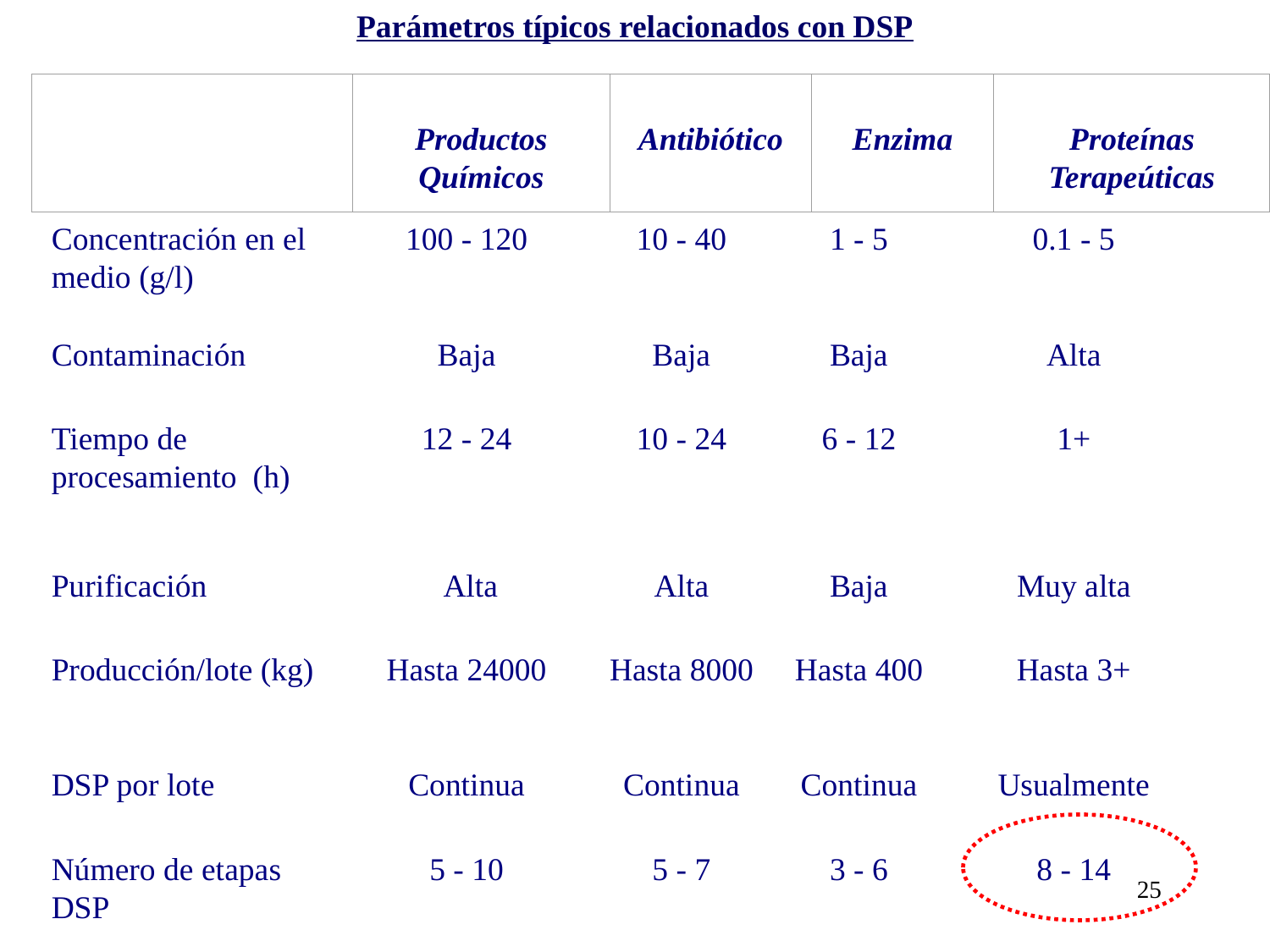

Parámetros típicos relacionados con DSP

Productos Químicos

Antibiótico

Enzima

Proteínas Terapeúticas

Concentración en el medio (g/l)

100 - 120

10 - 40

1 - 5

0.1 - 5

Contaminación

Baja

Baja

Baja

Alta

Tiempo de procesamiento  (h)

12 - 24

10 - 24

6 - 12

1+

Purificación

 Alta

Alta

Baja

Muy alta

Producción/lote (kg)

Hasta 24000

Hasta 8000

Hasta 400

Hasta 3+

DSP por lote

Continua

Continua

Continua

Usualmente

Número de etapas DSP

5 - 10

5 - 7

3 - 6

8 - 14

25